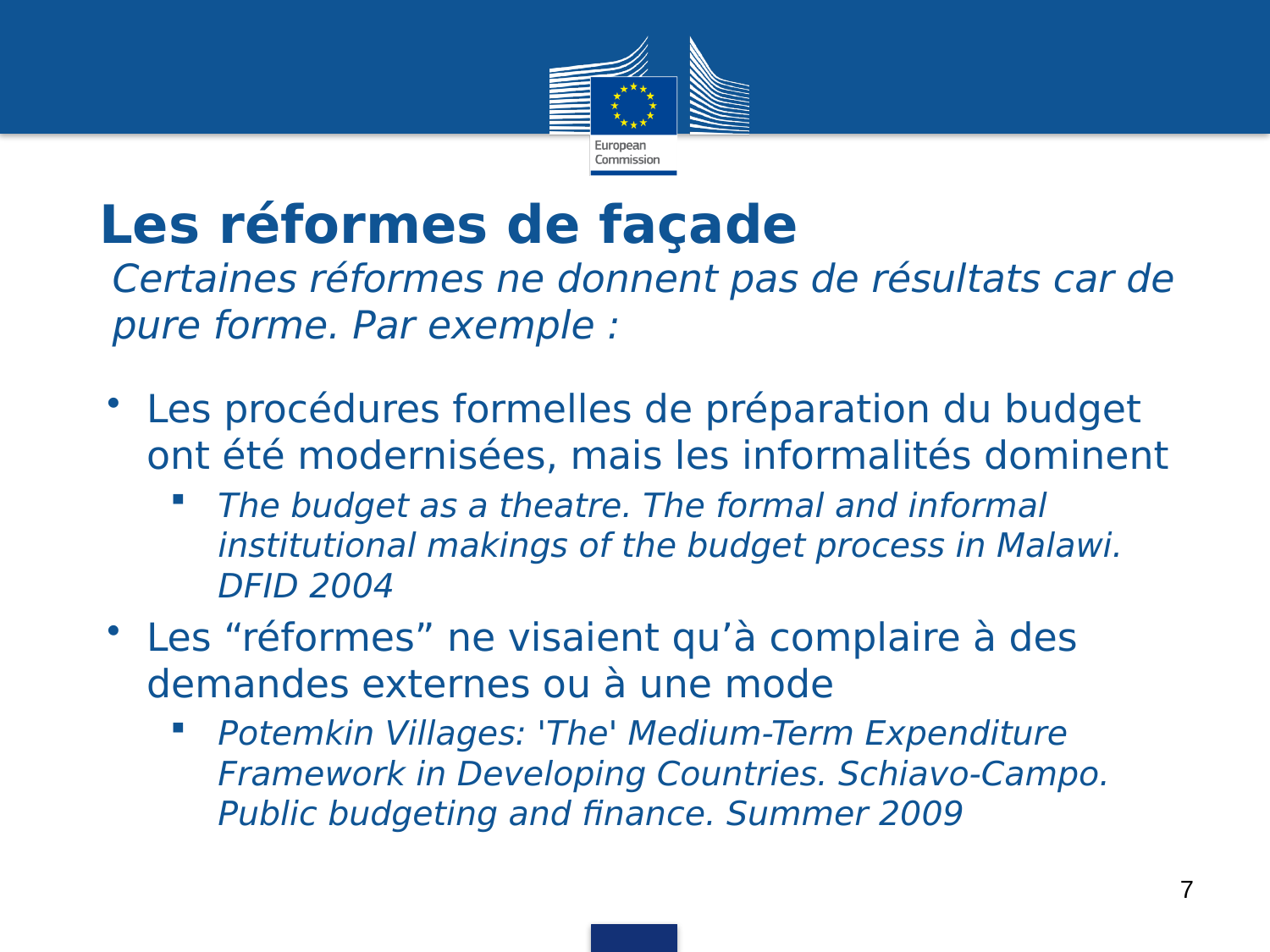

# Les réformes de façade Certaines réformes ne donnent pas de résultats car de pure forme. Par exemple :
Les procédures formelles de préparation du budget ont été modernisées, mais les informalités dominent
The budget as a theatre. The formal and informal institutional makings of the budget process in Malawi. DFID 2004
Les “réformes” ne visaient qu’à complaire à des demandes externes ou à une mode
Potemkin Villages: 'The' Medium-Term Expenditure Framework in Developing Countries. Schiavo-Campo. Public budgeting and finance. Summer 2009

7